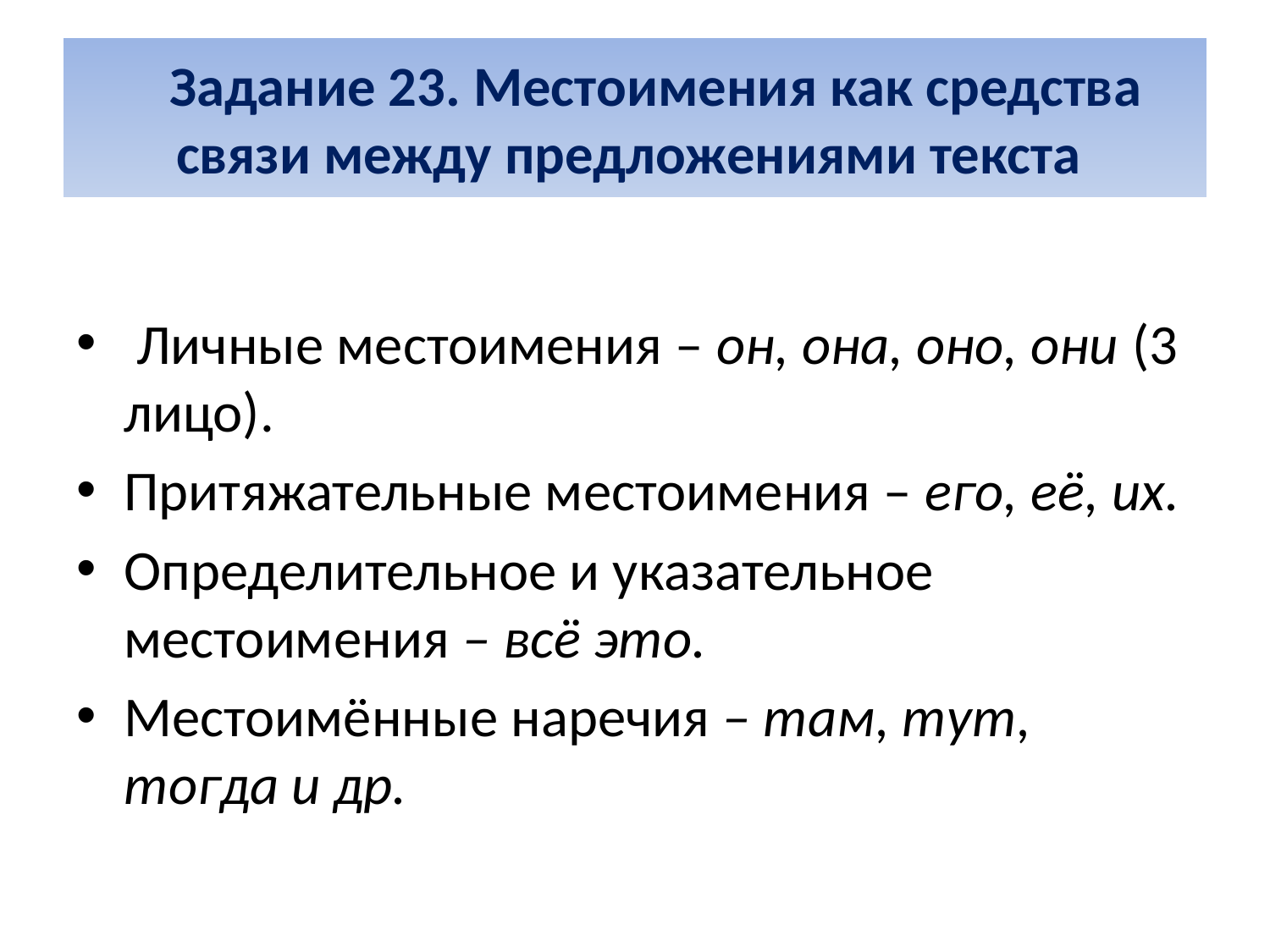

# Задание 23. Местоимения как средства связи между предложениями текста

 Личные местоимения – он, она, оно, они (3 лицо).
Притяжательные местоимения – его, её, их.
Определительное и указательное местоимения – всё это.
Местоимённые наречия – там, тут, тогда и др.